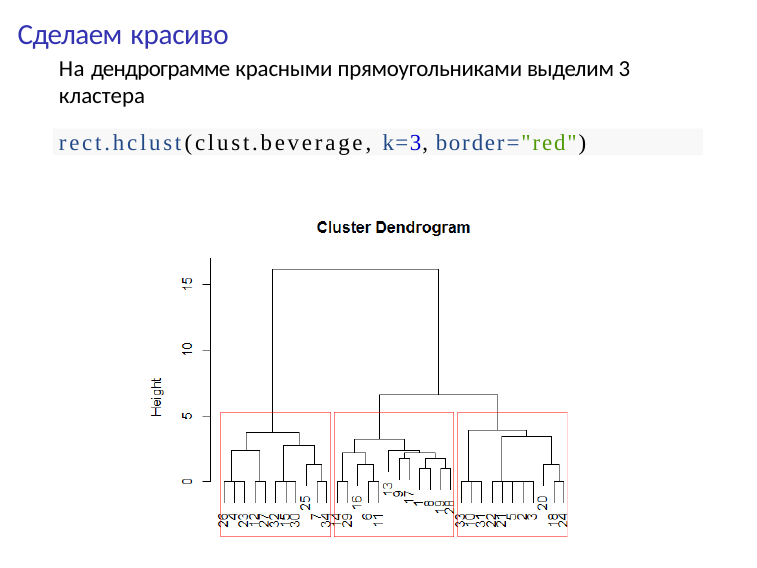

Сделаем красиво
На дендрограмме красными прямоугольниками выделим 3  кластера
rect.hclust(clust.beverage, k=3, border="red")